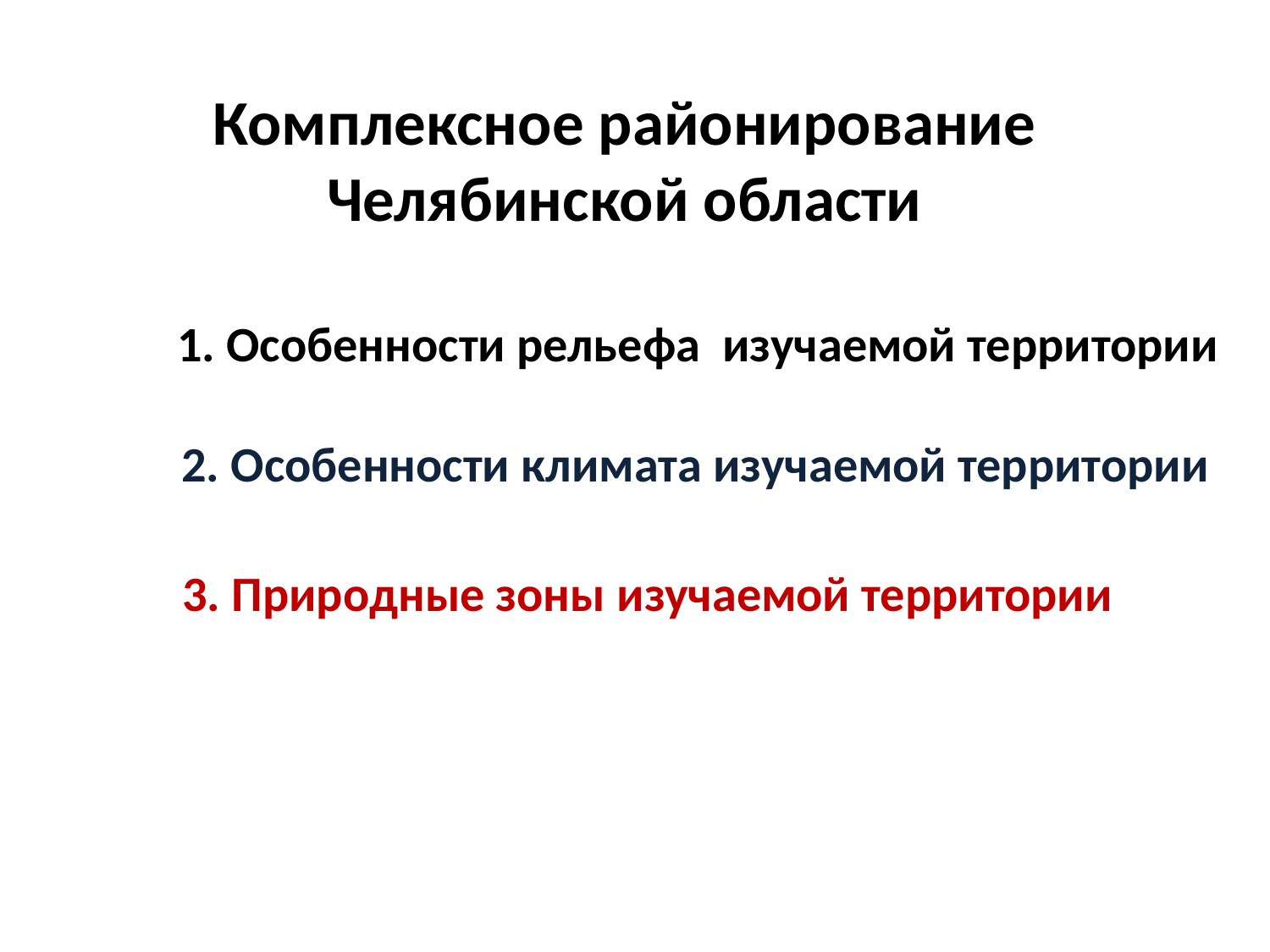

Комплексное районирование Челябинской области
1. Особенности рельефа  изучаемой территории
2. Особенности климата изучаемой территории
3. Природные зоны изучаемой территории